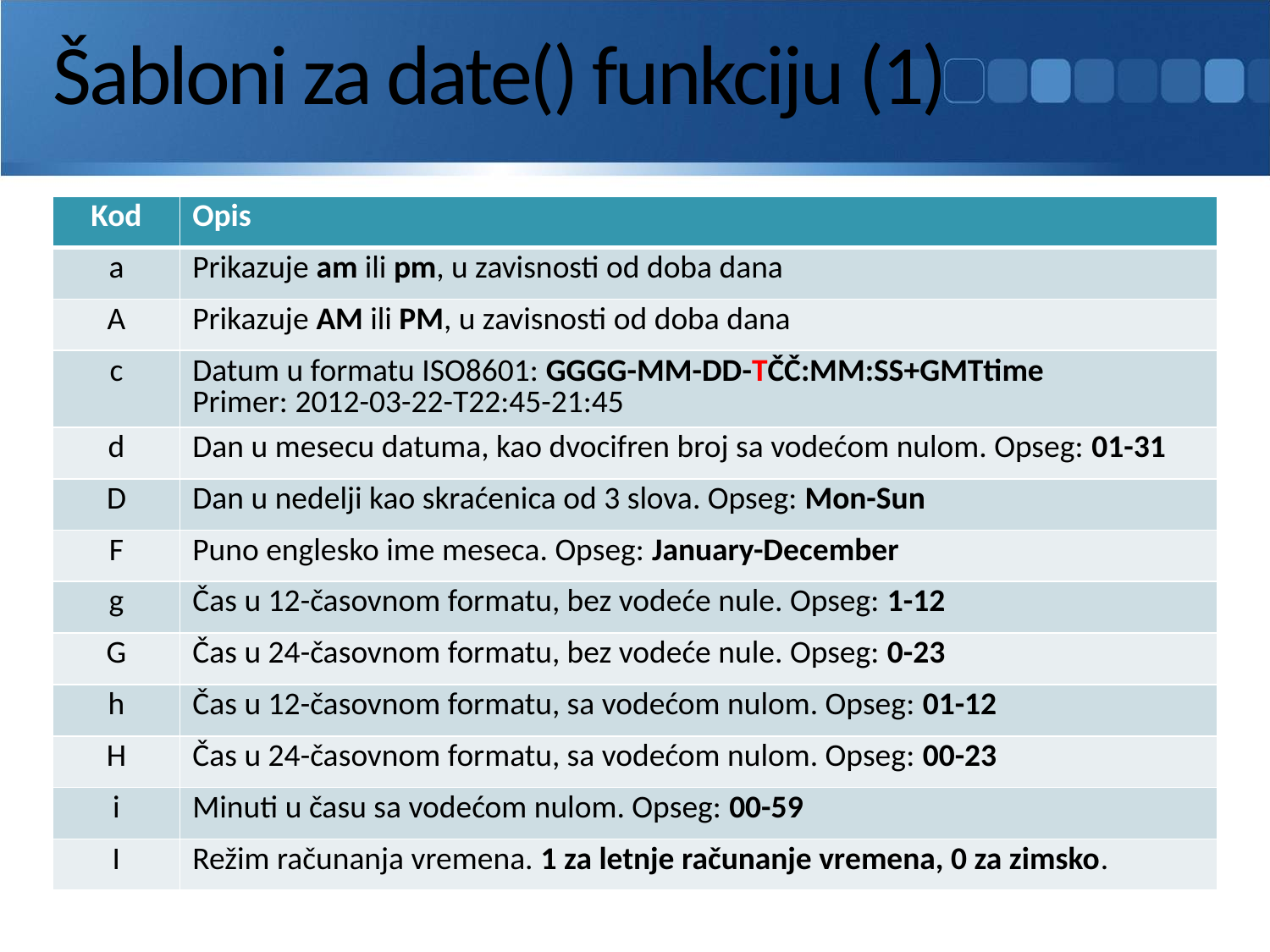

# Šabloni za date() funkciju (1)
| Kod | Opis |
| --- | --- |
| a | Prikazuje am ili pm, u zavisnosti od doba dana |
| A | Prikazuje AM ili PM, u zavisnosti od doba dana |
| c | Datum u formatu ISO8601: GGGG-MM-DD-TČČ:MM:SS+GMTtime Primer: 2012-03-22-T22:45-21:45 |
| d | Dan u mesecu datuma, kao dvocifren broj sa vodećom nulom. Opseg: 01-31 |
| D | Dan u nedelji kao skraćenica od 3 slova. Opseg: Mon-Sun |
| F | Puno englesko ime meseca. Opseg: January-December |
| g | Čas u 12-časovnom formatu, bez vodeće nule. Opseg: 1-12 |
| G | Čas u 24-časovnom formatu, bez vodeće nule. Opseg: 0-23 |
| h | Čas u 12-časovnom formatu, sa vodećom nulom. Opseg: 01-12 |
| H | Čas u 24-časovnom formatu, sa vodećom nulom. Opseg: 00-23 |
| i | Minuti u času sa vodećom nulom. Opseg: 00-59 |
| I | Režim računanja vremena. 1 za letnje računanje vremena, 0 za zimsko. |